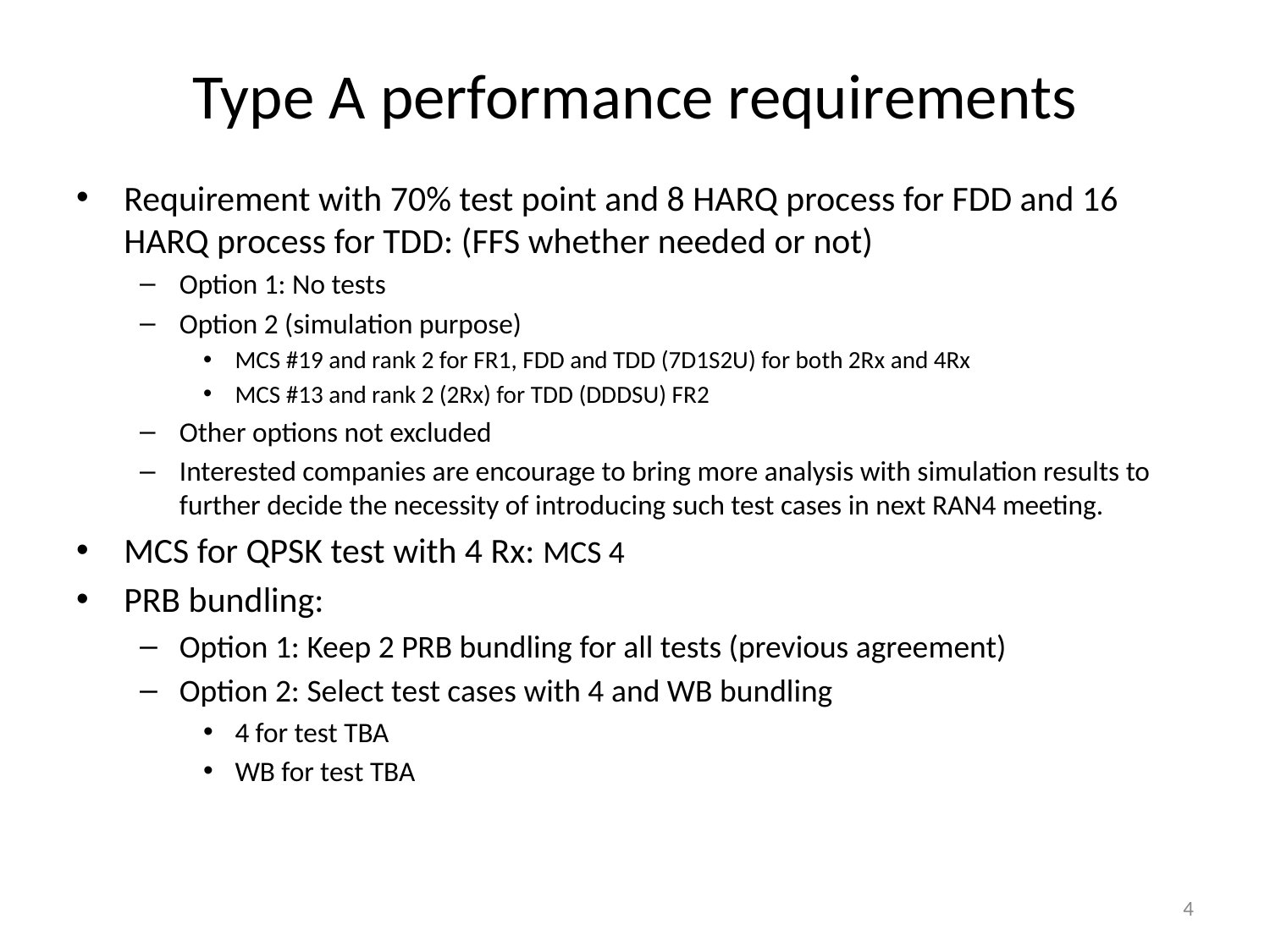

# Type A performance requirements
Requirement with 70% test point and 8 HARQ process for FDD and 16 HARQ process for TDD: (FFS whether needed or not)
Option 1: No tests
Option 2 (simulation purpose)
MCS #19 and rank 2 for FR1, FDD and TDD (7D1S2U) for both 2Rx and 4Rx
MCS #13 and rank 2 (2Rx) for TDD (DDDSU) FR2
Other options not excluded
Interested companies are encourage to bring more analysis with simulation results to further decide the necessity of introducing such test cases in next RAN4 meeting.
MCS for QPSK test with 4 Rx: MCS 4
PRB bundling:
Option 1: Keep 2 PRB bundling for all tests (previous agreement)
Option 2: Select test cases with 4 and WB bundling
4 for test TBA
WB for test TBA
4